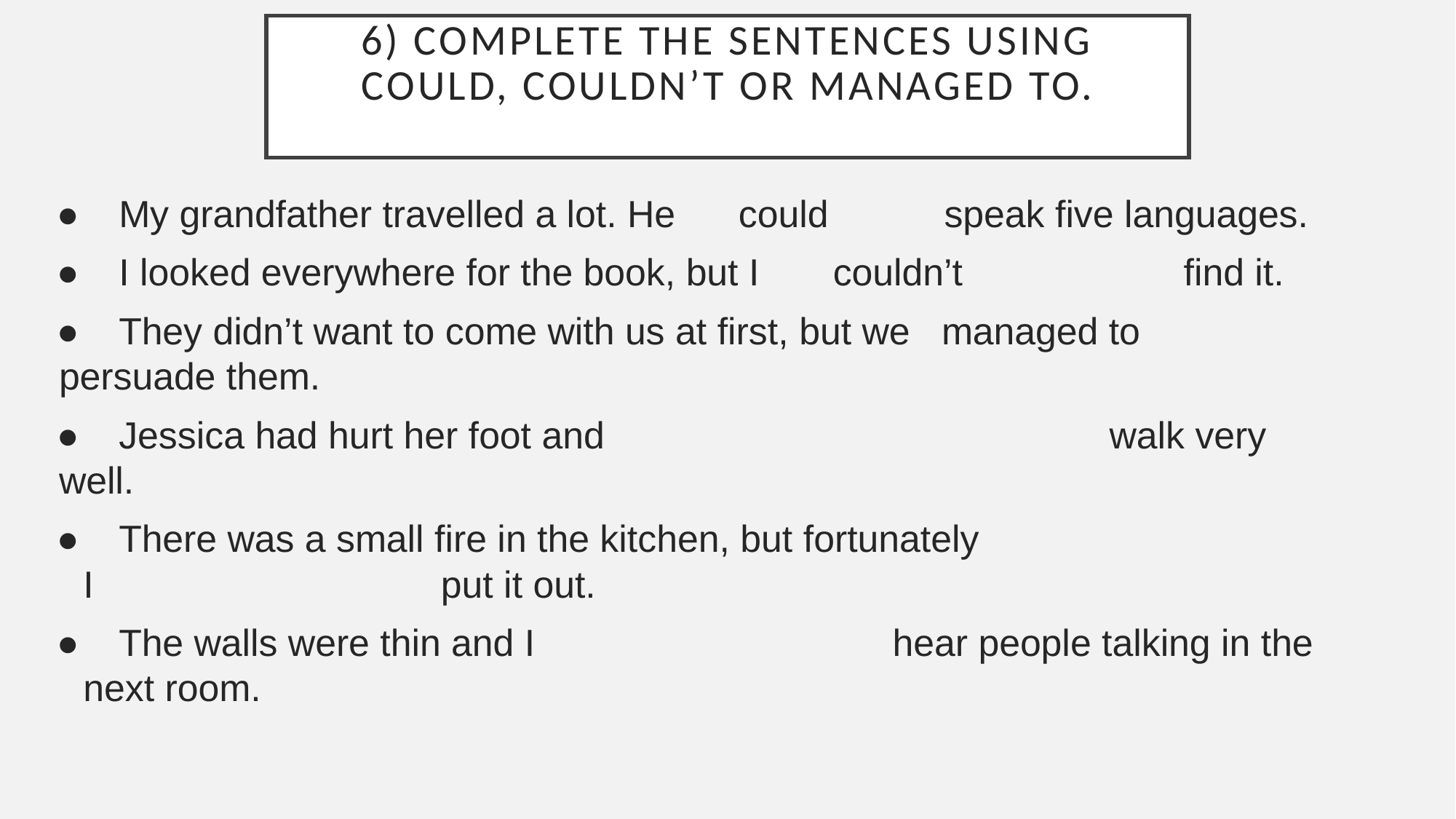

# 6) Complete the sentences using could, couldn’t or managed to.

⦁    My grandfather travelled a lot. He      could           speak five languages.
⦁    I looked everywhere for the book, but I       couldn’t                     find it.
⦁    They didn’t want to come with us at first, but we   managed to      persuade them.
⦁    Jessica had hurt her foot and                                                walk very well.
⦁    There was a small fire in the kitchen, but fortunately I                                 put it out.
⦁    The walls were thin and I                                  hear people talking in the next room.